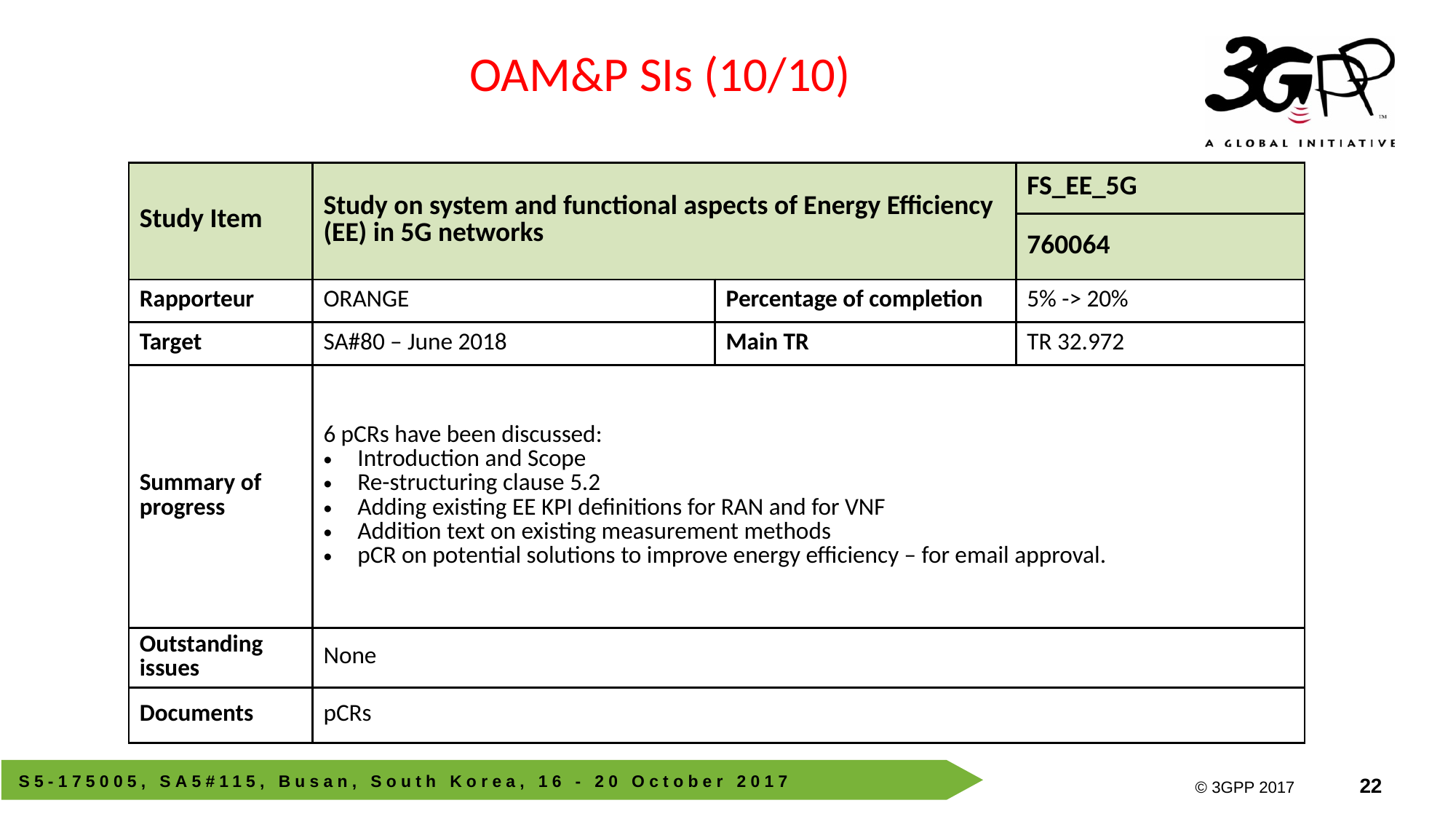

OAM&P SIs (10/10)
| Study Item | Study on system and functional aspects of Energy Efficiency (EE) in 5G networks |  | FS\_EE\_5G |
| --- | --- | --- | --- |
|  |  |  | 760064 |
| Rapporteur | ORANGE | Percentage of completion | 5% -> 20% |
| Target | SA#80 – June 2018 | Main TR | TR 32.972 |
| Summary of progress | 6 pCRs have been discussed: Introduction and Scope Re-structuring clause 5.2 Adding existing EE KPI definitions for RAN and for VNF Addition text on existing measurement methods pCR on potential solutions to improve energy efficiency – for email approval. |  |  |
| Outstanding issues | None |  |  |
| Documents | pCRs |  |  |